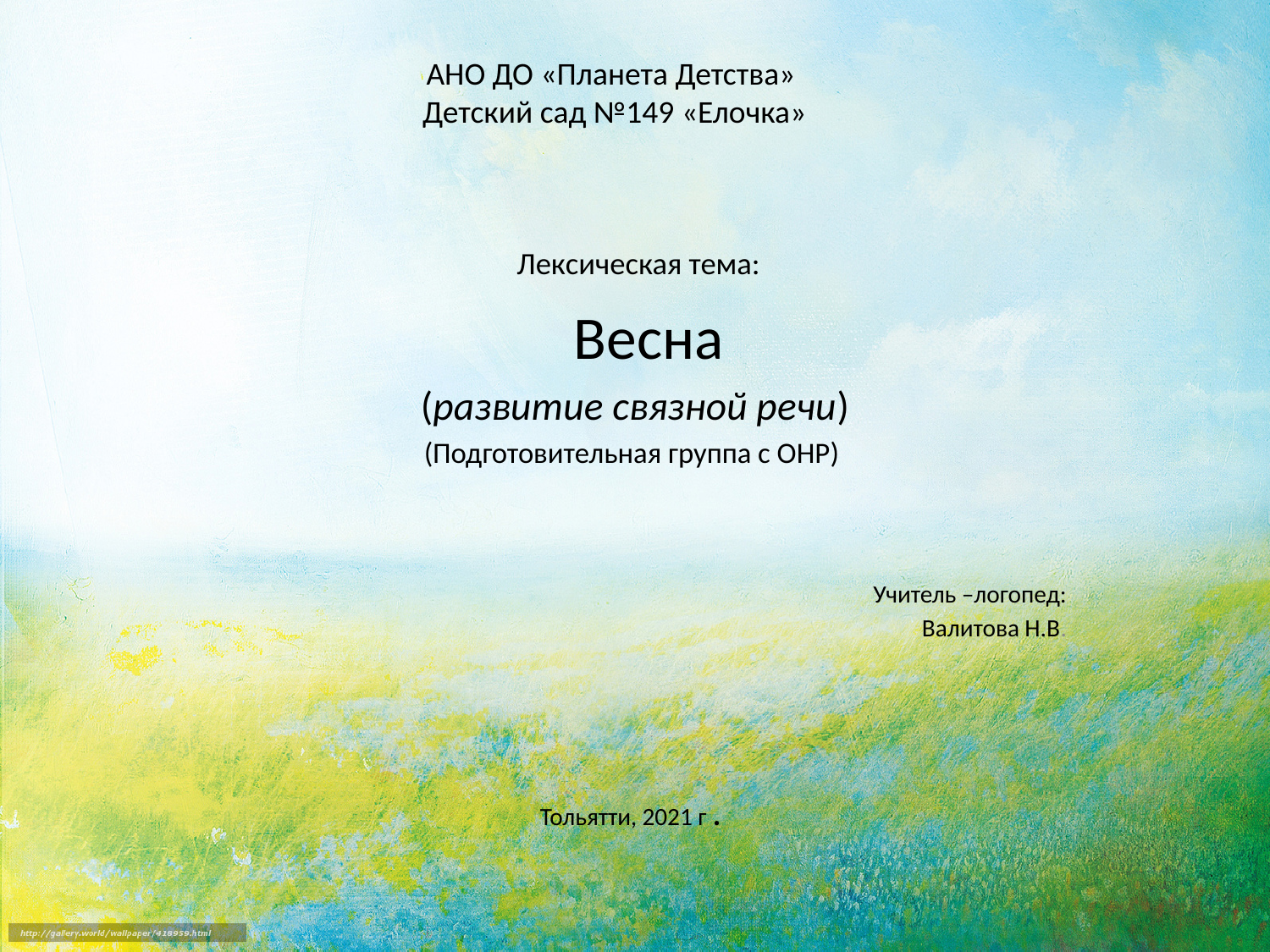

# АНО ДО «Планета Детства» Детский сад №149 «Елочка»
 Лексическая тема:
    Весна
(развитие связной речи)
(Подготовительная группа с ОНР)

Учитель –логопед:
Валитова Н.В.

Тольятти, 2021 г .